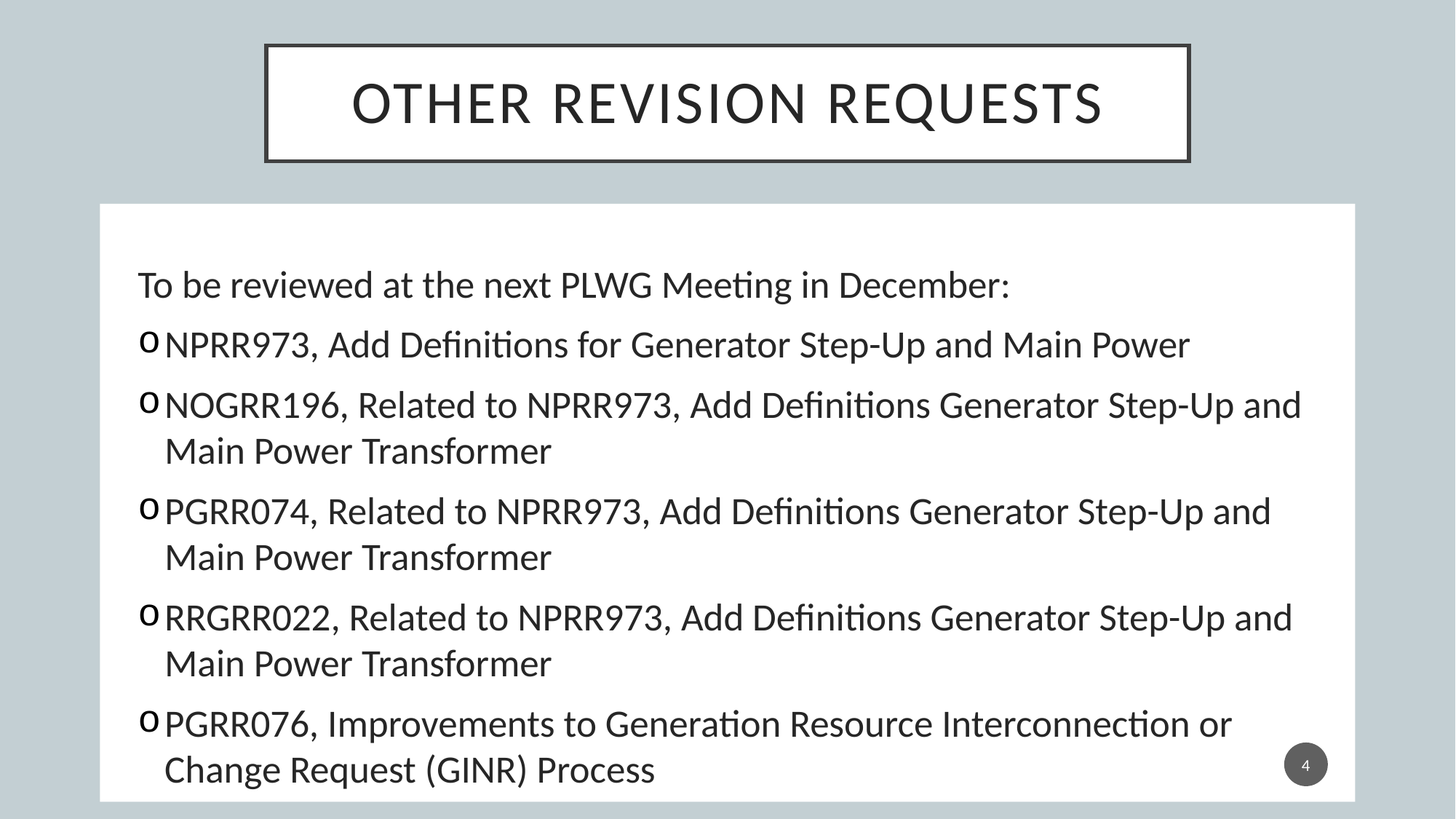

# Other Revision Requests

To be reviewed at the next PLWG Meeting in December:
NPRR973, Add Definitions for Generator Step-Up and Main Power
NOGRR196, Related to NPRR973, Add Definitions Generator Step-Up and Main Power Transformer
PGRR074, Related to NPRR973, Add Definitions Generator Step-Up and Main Power Transformer
RRGRR022, Related to NPRR973, Add Definitions Generator Step-Up and Main Power Transformer
PGRR076, Improvements to Generation Resource Interconnection or Change Request (GINR) Process

4